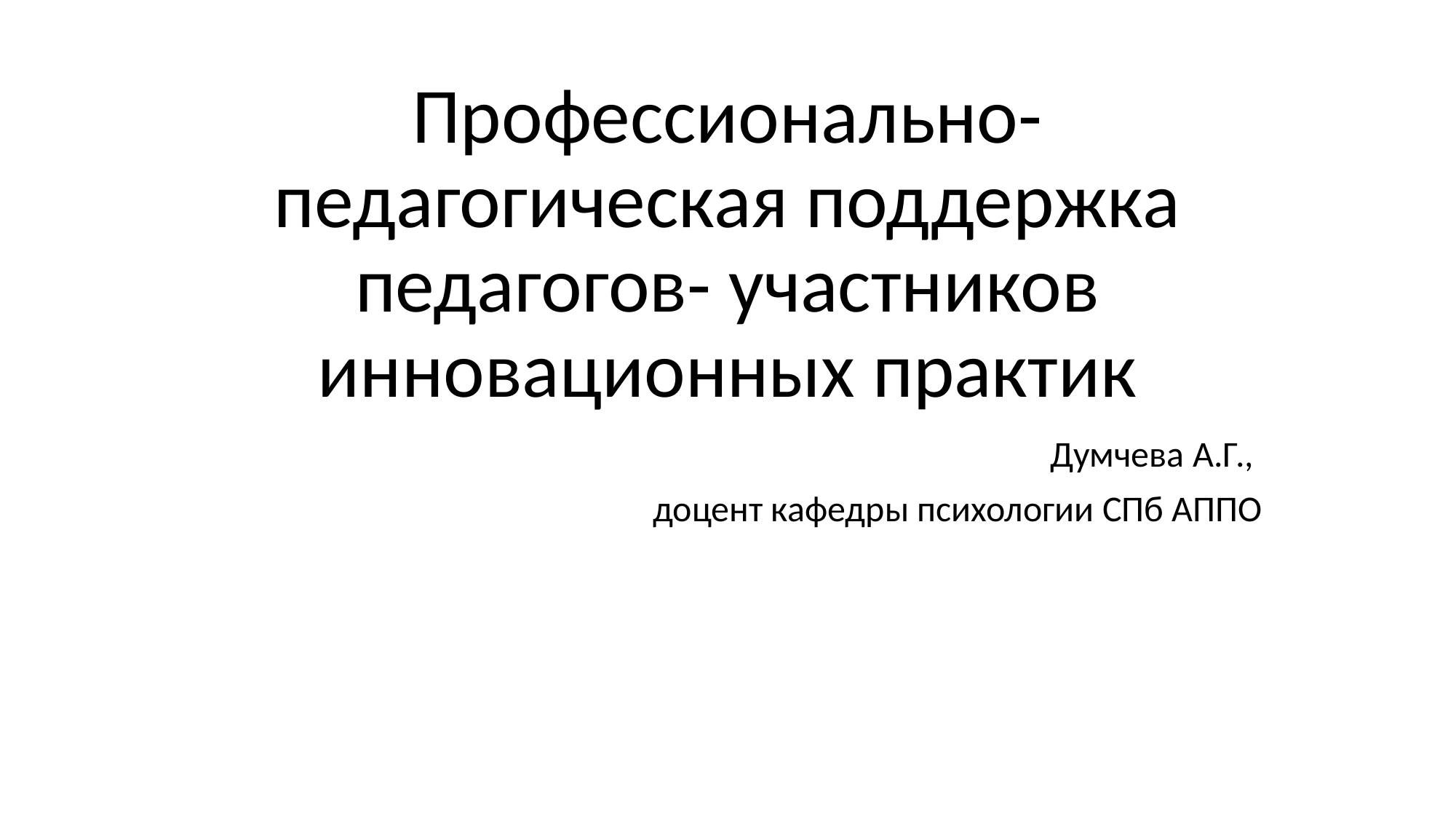

# Профессионально-педагогическая поддержка педагогов- участников инновационных практик
Думчева А.Г.,
доцент кафедры психологии СПб АППО